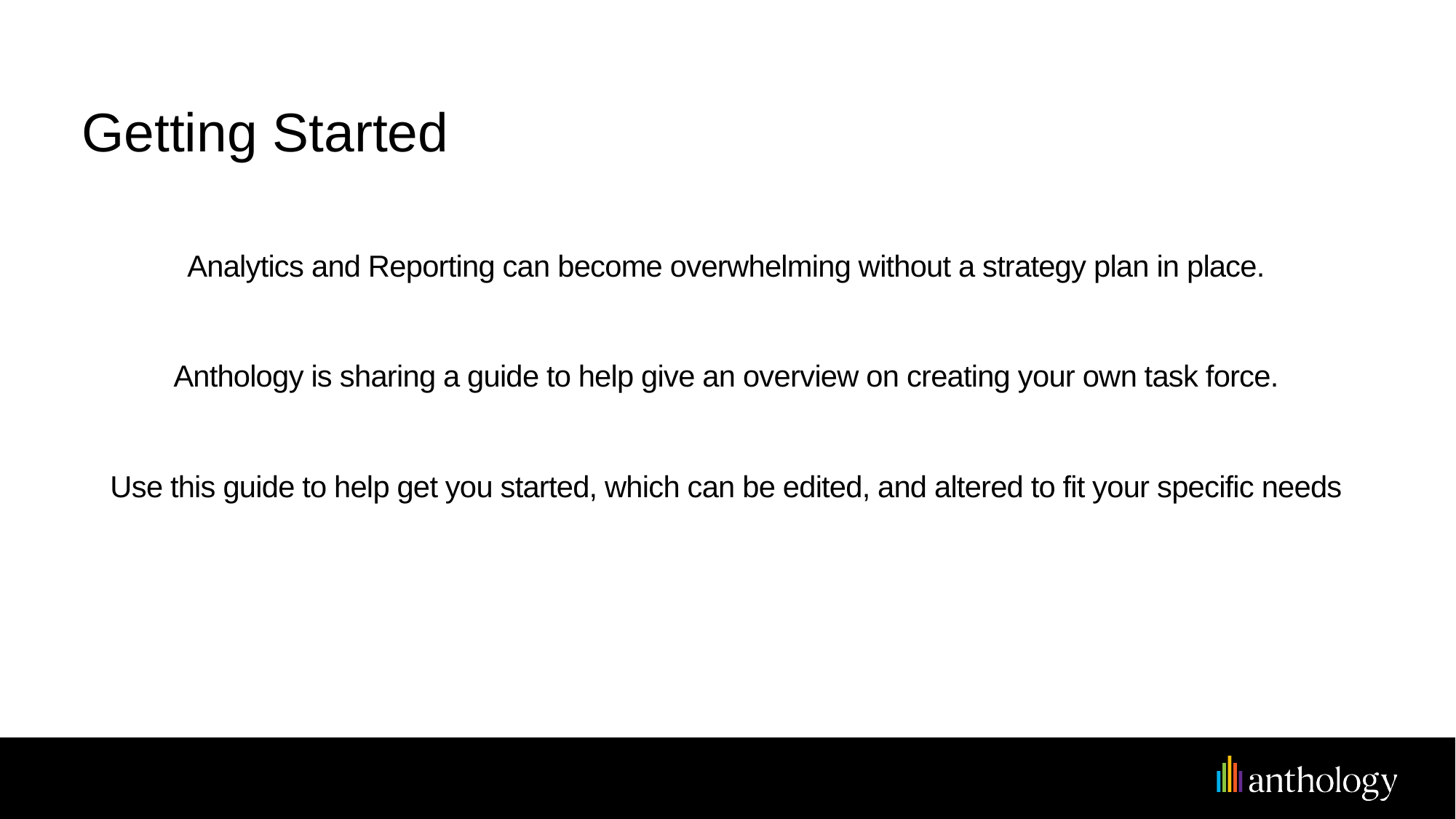

# Getting Started

Analytics and Reporting can become overwhelming without a strategy plan in place.

Anthology is sharing a guide to help give an overview on creating your own task force.

Use this guide to help get you started, which can be edited, and altered to fit your specific needs